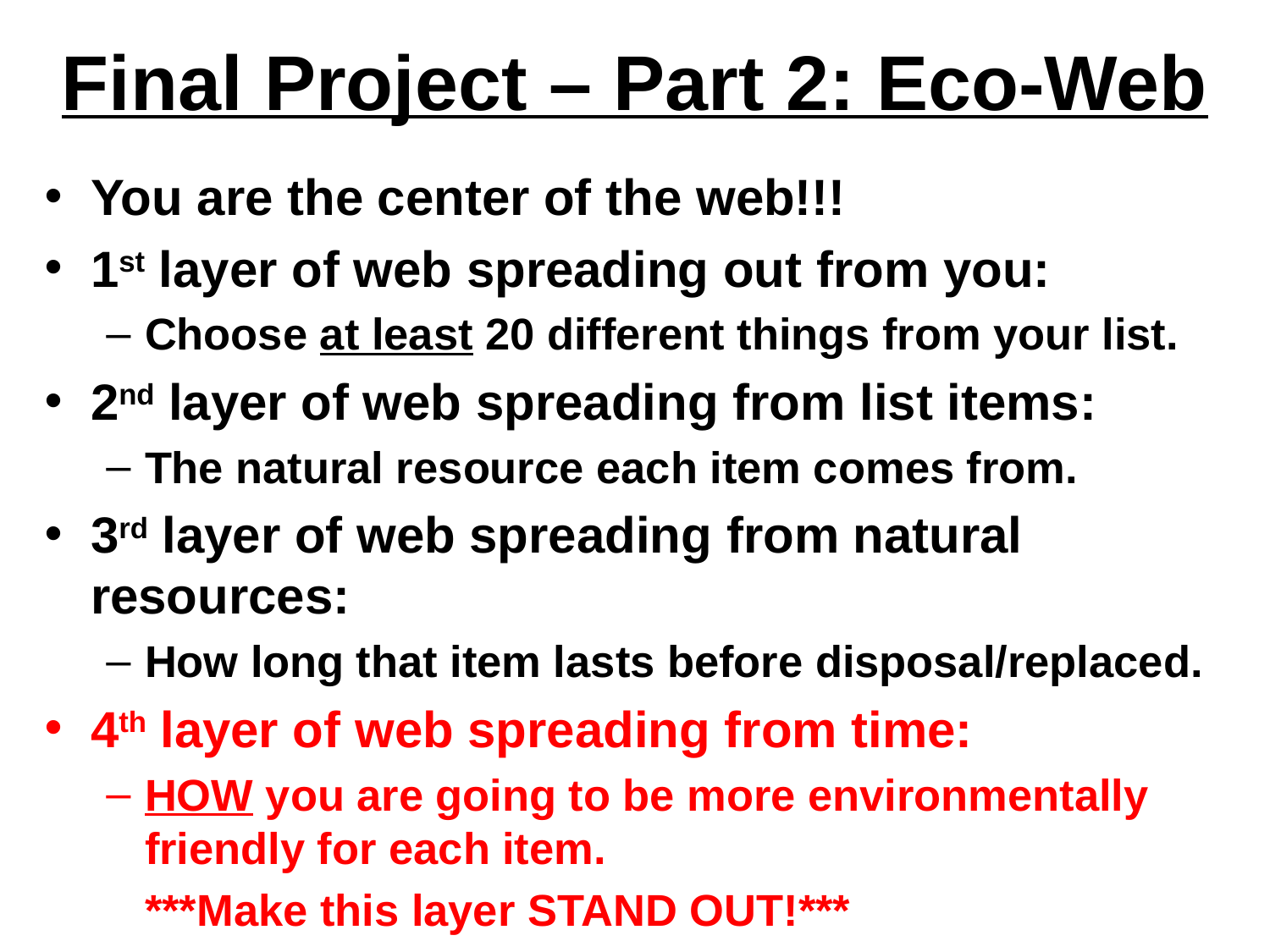

# Final Project – Part 2: Eco-Web
You are the center of the web!!!
1st layer of web spreading out from you:
Choose at least 20 different things from your list.
2nd layer of web spreading from list items:
The natural resource each item comes from.
3rd layer of web spreading from natural resources:
How long that item lasts before disposal/replaced.
4th layer of web spreading from time:
HOW you are going to be more environmentally friendly for each item.
			***Make this layer STAND OUT!***